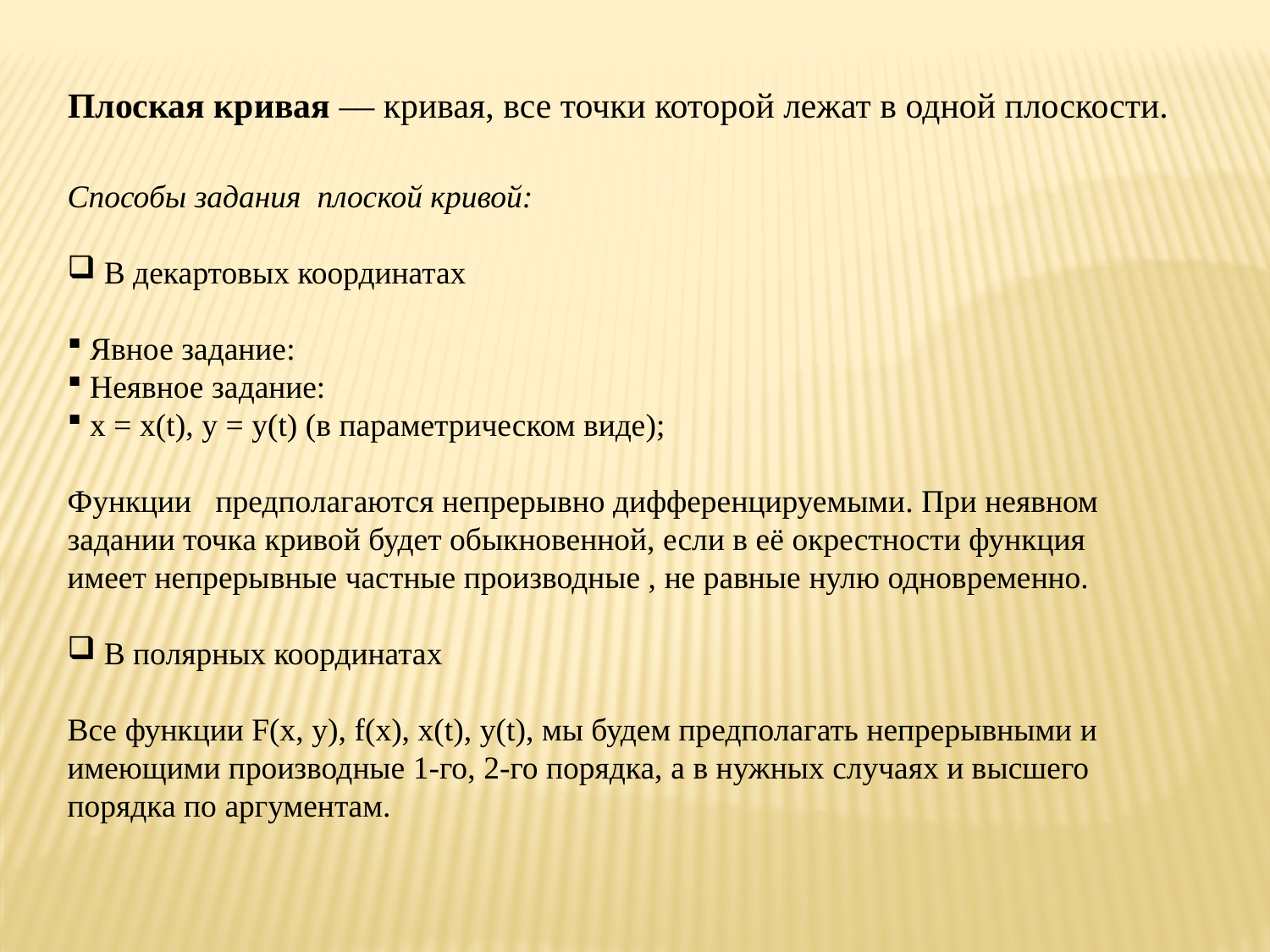

Плоская кривая — кривая, все точки которой лежат в одной плоскости.
Способы задания  плоской кривой:

 В декартовых координатах

 Явное задание:
 Неявное задание:
 х = x(t), у = y(t) (в параметрическом виде);

Функции   предполагаются непрерывно дифференцируемыми. При неявном задании точка кривой будет обыкновенной, если в её окрестности функция  имеет непрерывные частные производные , не равные нулю одновременно.

 В полярных координатах

Все функции F(x, у), f(x), x(t), y(t), мы будем предполагать непрерывными и имеющими производные 1-го, 2-го порядка, а в нужных случаях и высшего порядка по аргументам.